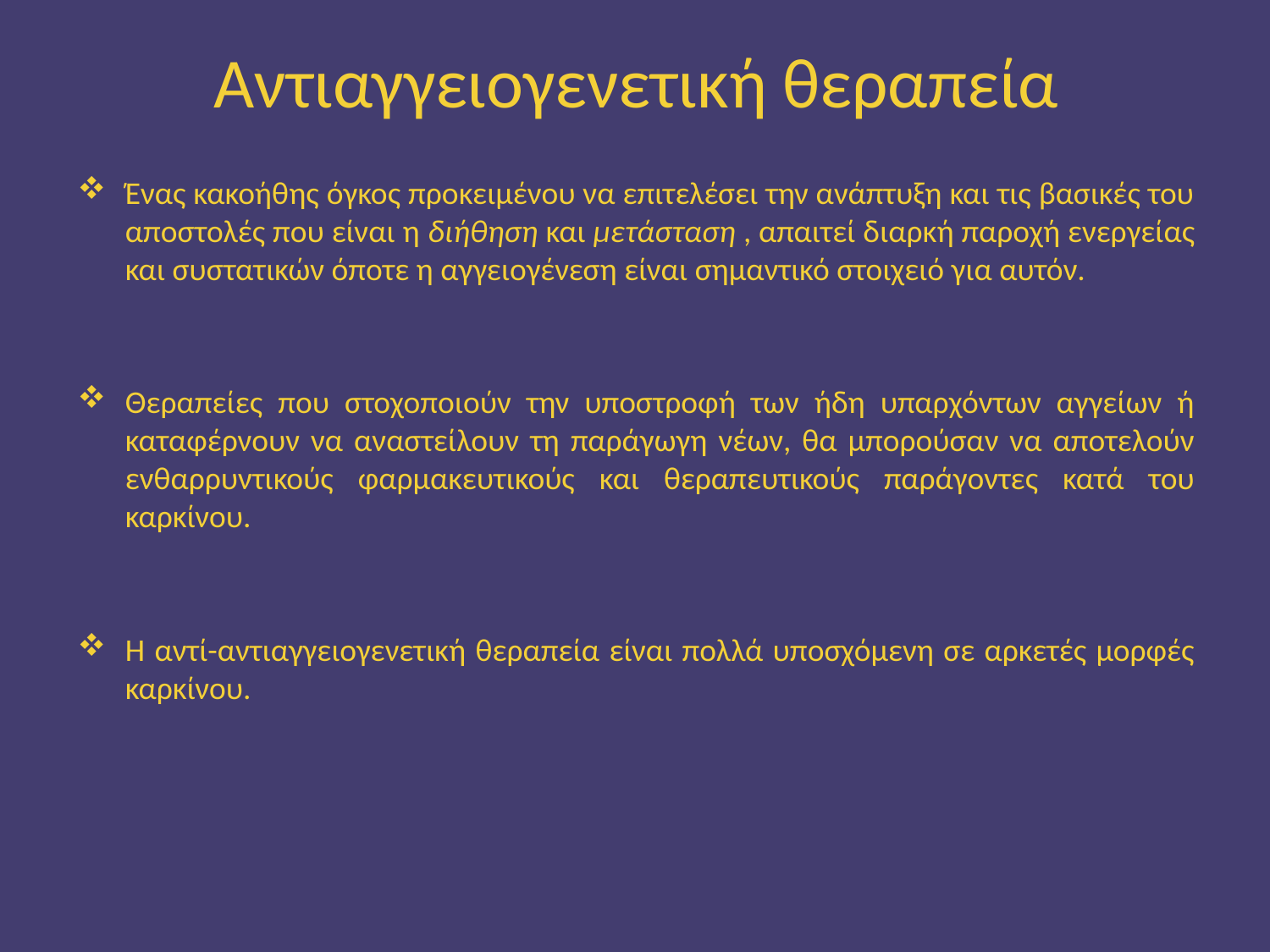

# Αντιαγγειογενετική θεραπεία
Ένας κακοήθης όγκος προκειμένου να επιτελέσει την ανάπτυξη και τις βασικές του αποστολές που είναι η διήθηση και μετάσταση , απαιτεί διαρκή παροχή ενεργείας και συστατικών όποτε η αγγειογένεση είναι σημαντικό στοιχειό για αυτόν.

Θεραπείες που στοχοποιούν την υποστροφή των ήδη υπαρχόντων αγγείων ή καταφέρνουν να αναστείλουν τη παράγωγη νέων, θα μπορούσαν να αποτελούν ενθαρρυντικούς φαρμακευτικούς και θεραπευτικούς παράγοντες κατά του καρκίνου.

Η αντί-αντιαγγειογενετική θεραπεία είναι πολλά υποσχόμενη σε αρκετές μορφές καρκίνου.